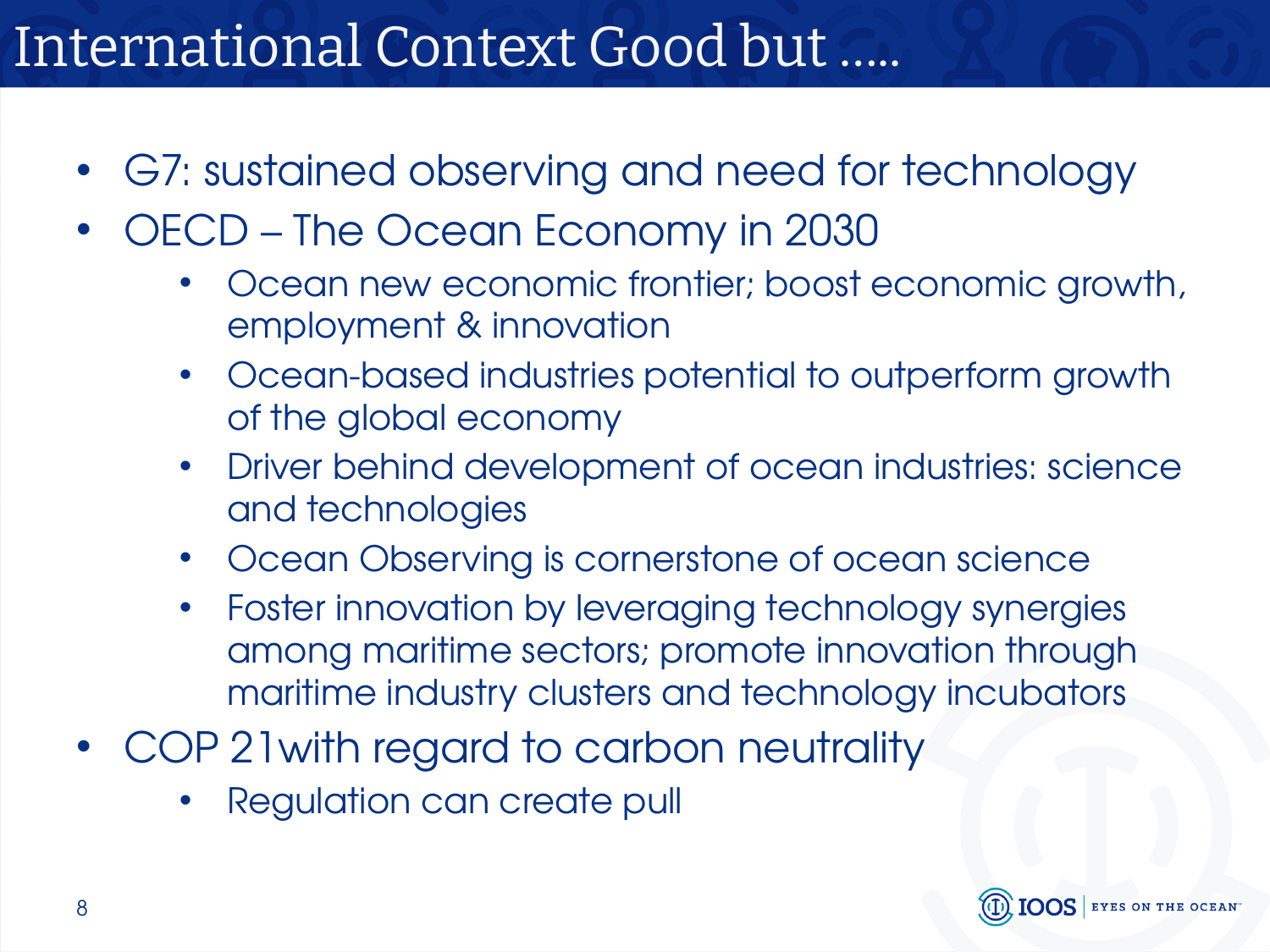

# International Context Good but …..
G7: sustained observing and need for technology
OECD – The Ocean Economy in 2030
Ocean new economic frontier; boost economic growth, employment & innovation
Ocean-based industries potential to outperform growth of the global economy
Driver behind development of ocean industries: science and technologies
Ocean Observing is cornerstone of ocean science
Foster innovation by leveraging technology synergies among maritime sectors; promote innovation through maritime industry clusters and technology incubators
COP 21with regard to carbon neutrality
Regulation can create pull
8